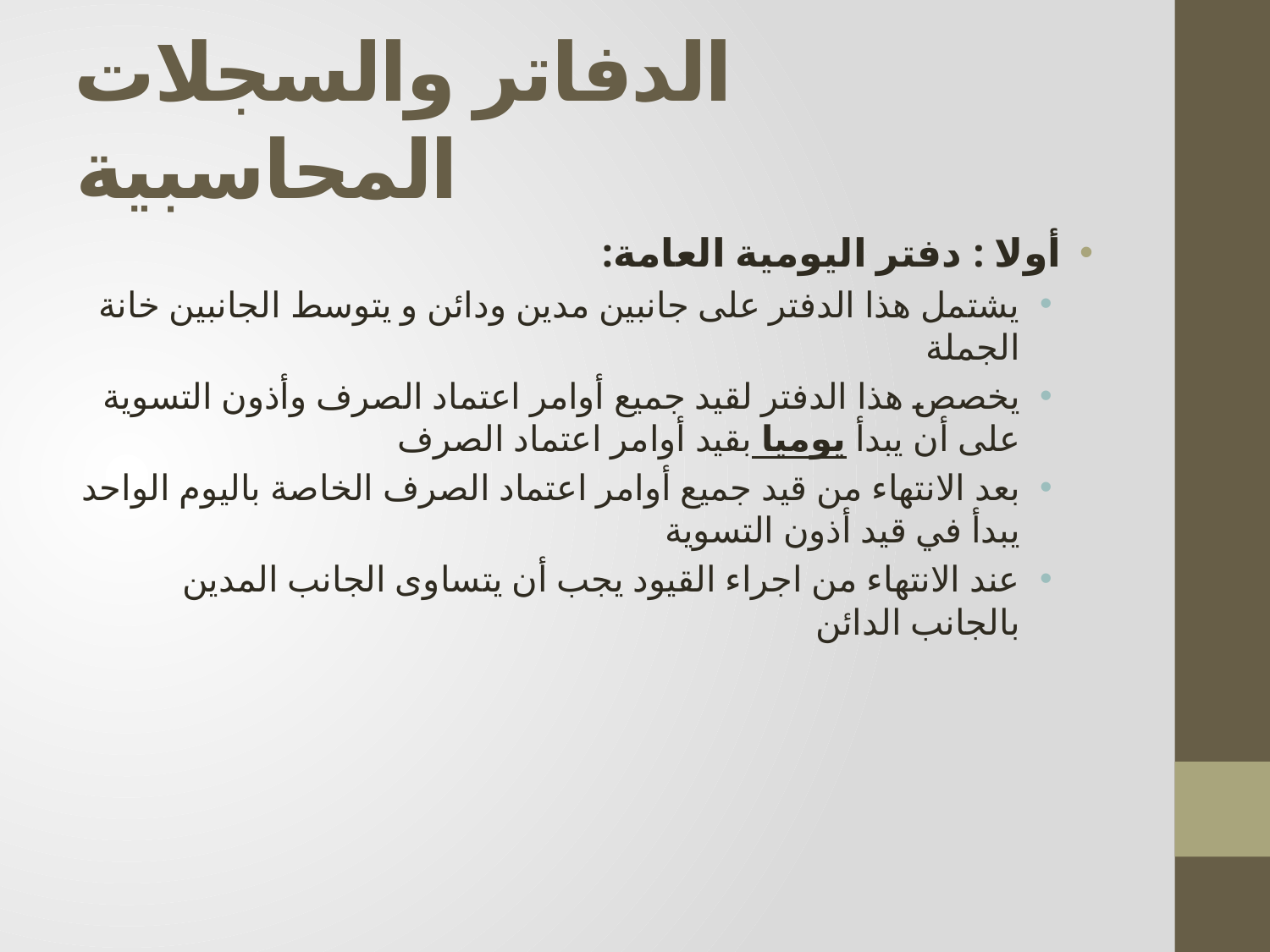

# الدفاتر والسجلات المحاسبية
أولا : دفتر اليومية العامة:
يشتمل هذا الدفتر على جانبين مدين ودائن و يتوسط الجانبين خانة الجملة
يخصص هذا الدفتر لقيد جميع أوامر اعتماد الصرف وأذون التسوية على أن يبدأ يوميا بقيد أوامر اعتماد الصرف
بعد الانتهاء من قيد جميع أوامر اعتماد الصرف الخاصة باليوم الواحد يبدأ في قيد أذون التسوية
عند الانتهاء من اجراء القيود يجب أن يتساوى الجانب المدين بالجانب الدائن